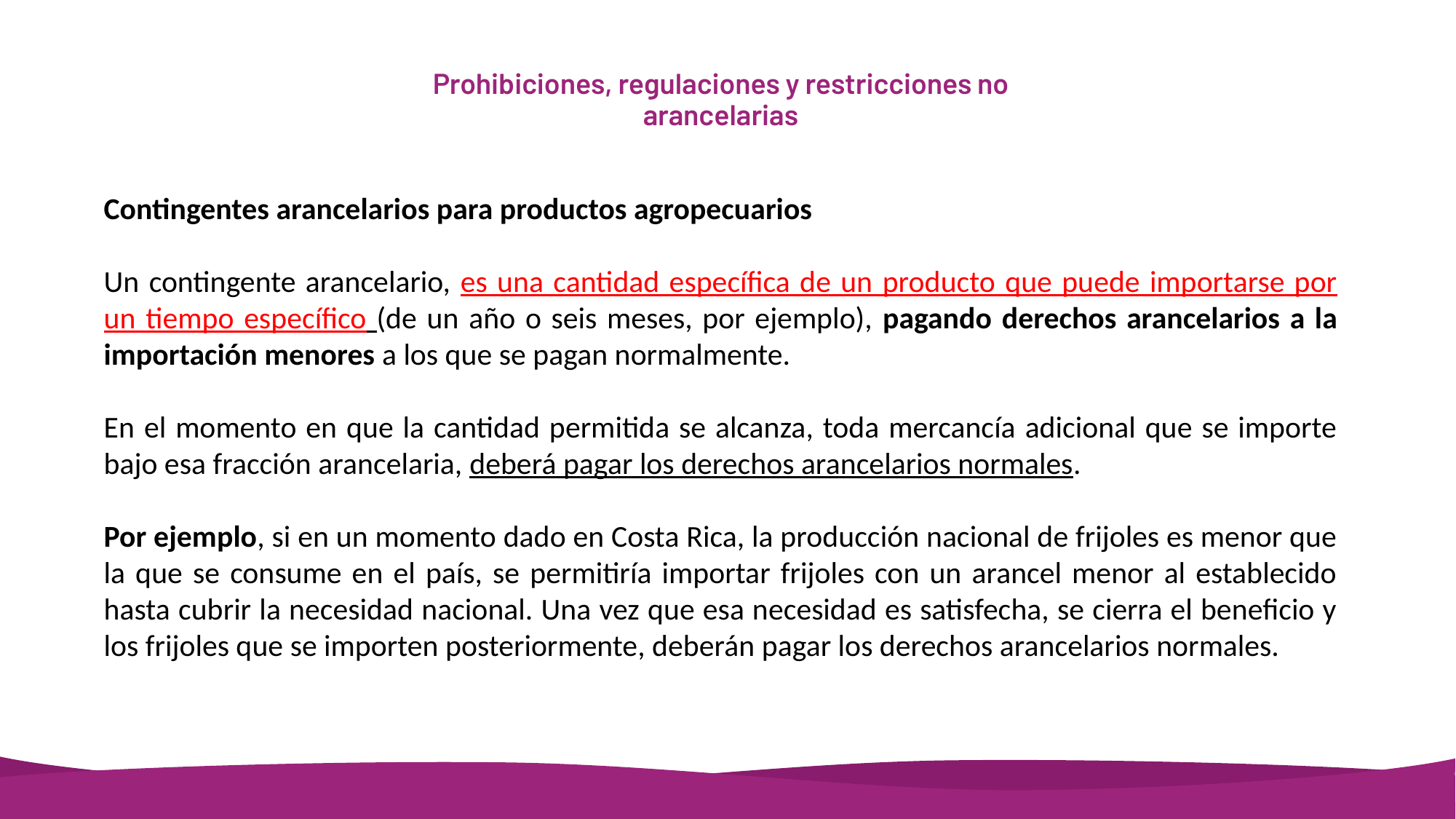

# Prohibiciones, regulaciones y restricciones no arancelarias
Contingentes arancelarios para productos agropecuarios

Un contingente arancelario, es una cantidad específica de un producto que puede importarse por un tiempo específico (de un año o seis meses, por ejemplo), pagando derechos arancelarios a la importación menores a los que se pagan normalmente.

En el momento en que la cantidad permitida se alcanza, toda mercancía adicional que se importe bajo esa fracción arancelaria, deberá pagar los derechos arancelarios normales.

Por ejemplo, si en un momento dado en Costa Rica, la producción nacional de frijoles es menor que la que se consume en el país, se permitiría importar frijoles con un arancel menor al establecido hasta cubrir la necesidad nacional. Una vez que esa necesidad es satisfecha, se cierra el beneficio y los frijoles que se importen posteriormente, deberán pagar los derechos arancelarios normales.